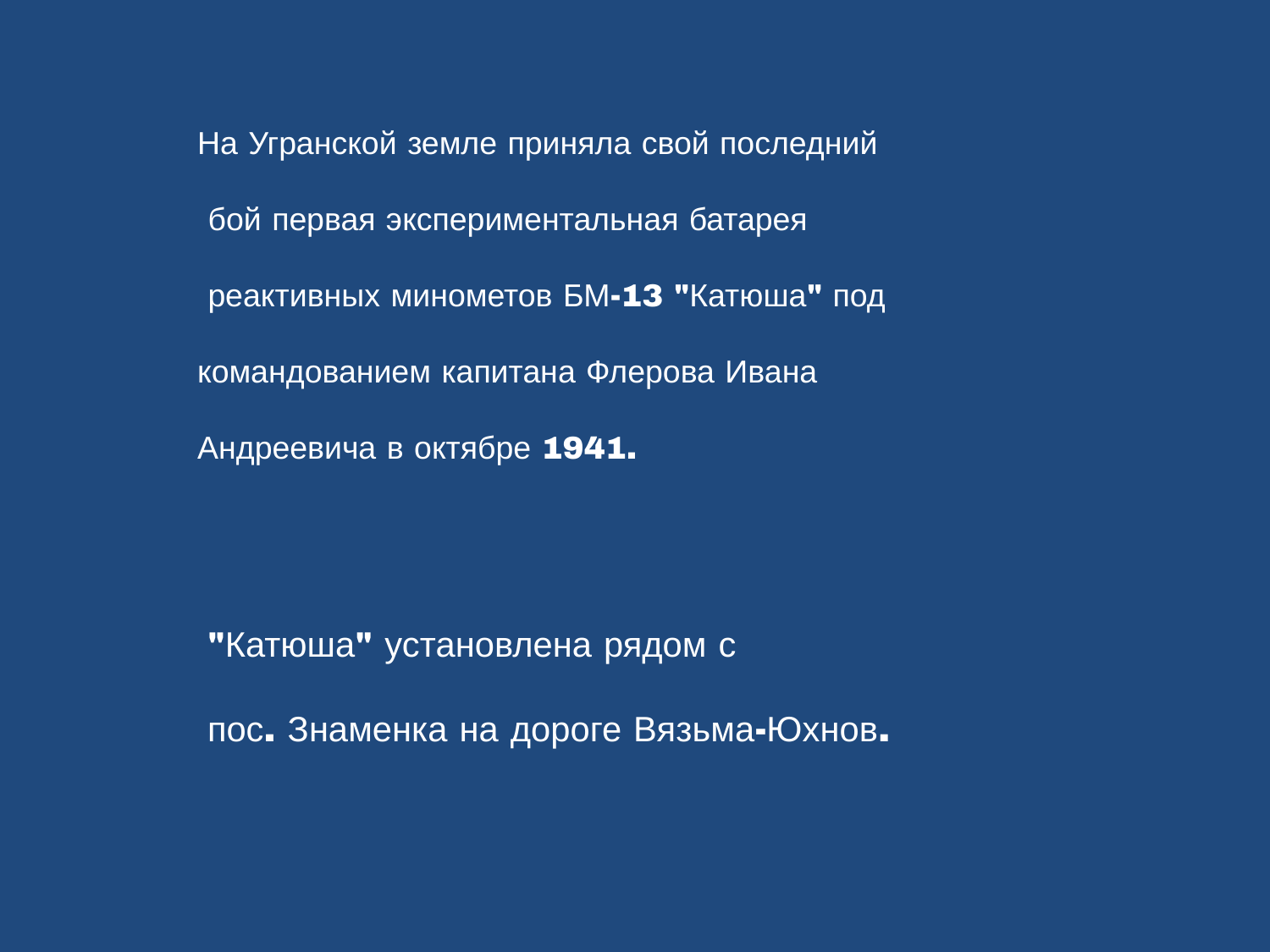

На Угранской земле приняла свой последний

 бой первая экспериментальная батарея

 реактивных минометов БМ-13 "Катюша" под

командованием капитана Флерова Ивана

Андреевича в октябре 1941.
"Катюша" установлена рядом с

пос. Знаменка на дороге Вязьма-Юхнов.